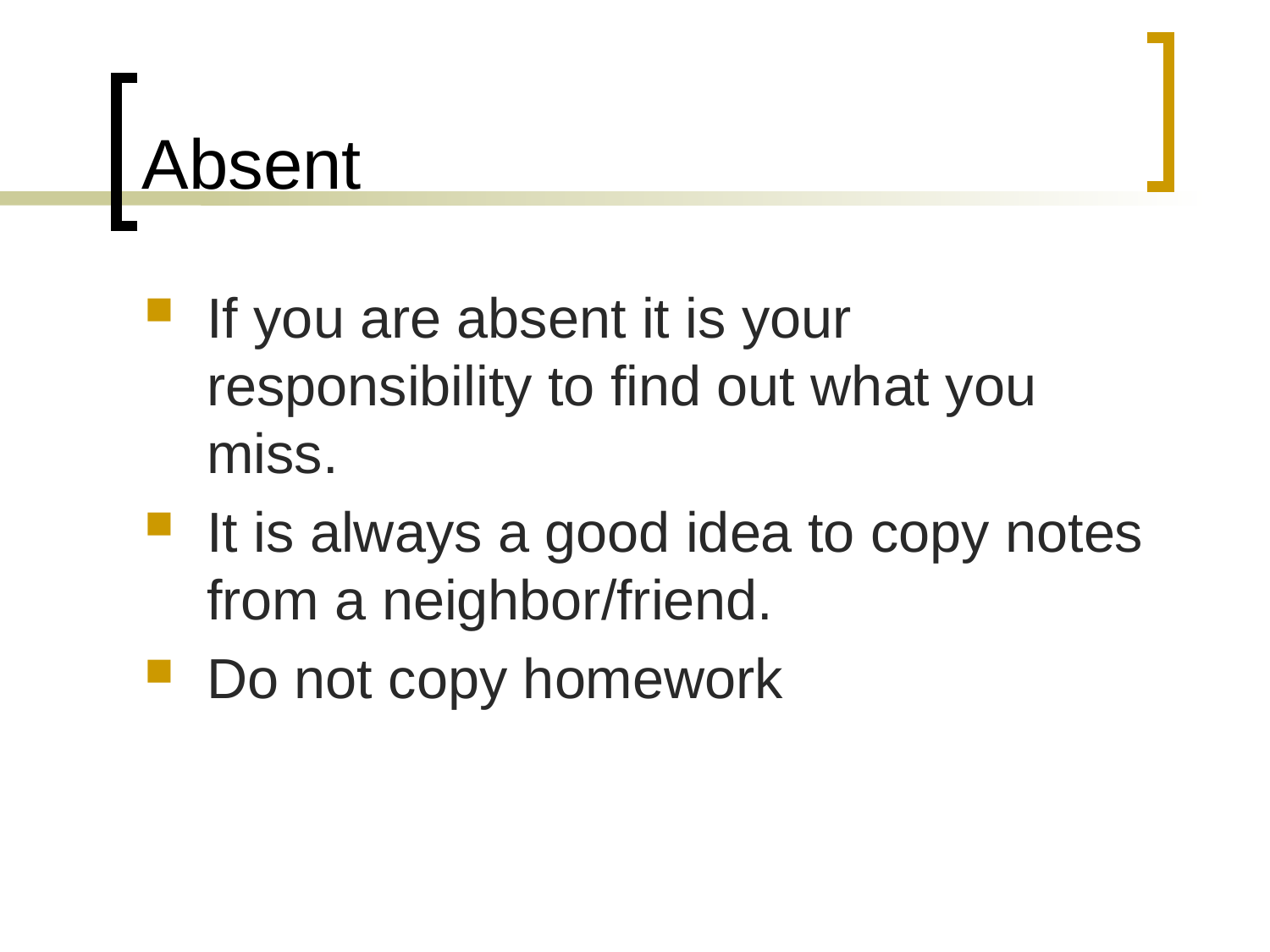

# Absent
If you are absent it is your responsibility to find out what you miss.
It is always a good idea to copy notes from a neighbor/friend.
Do not copy homework